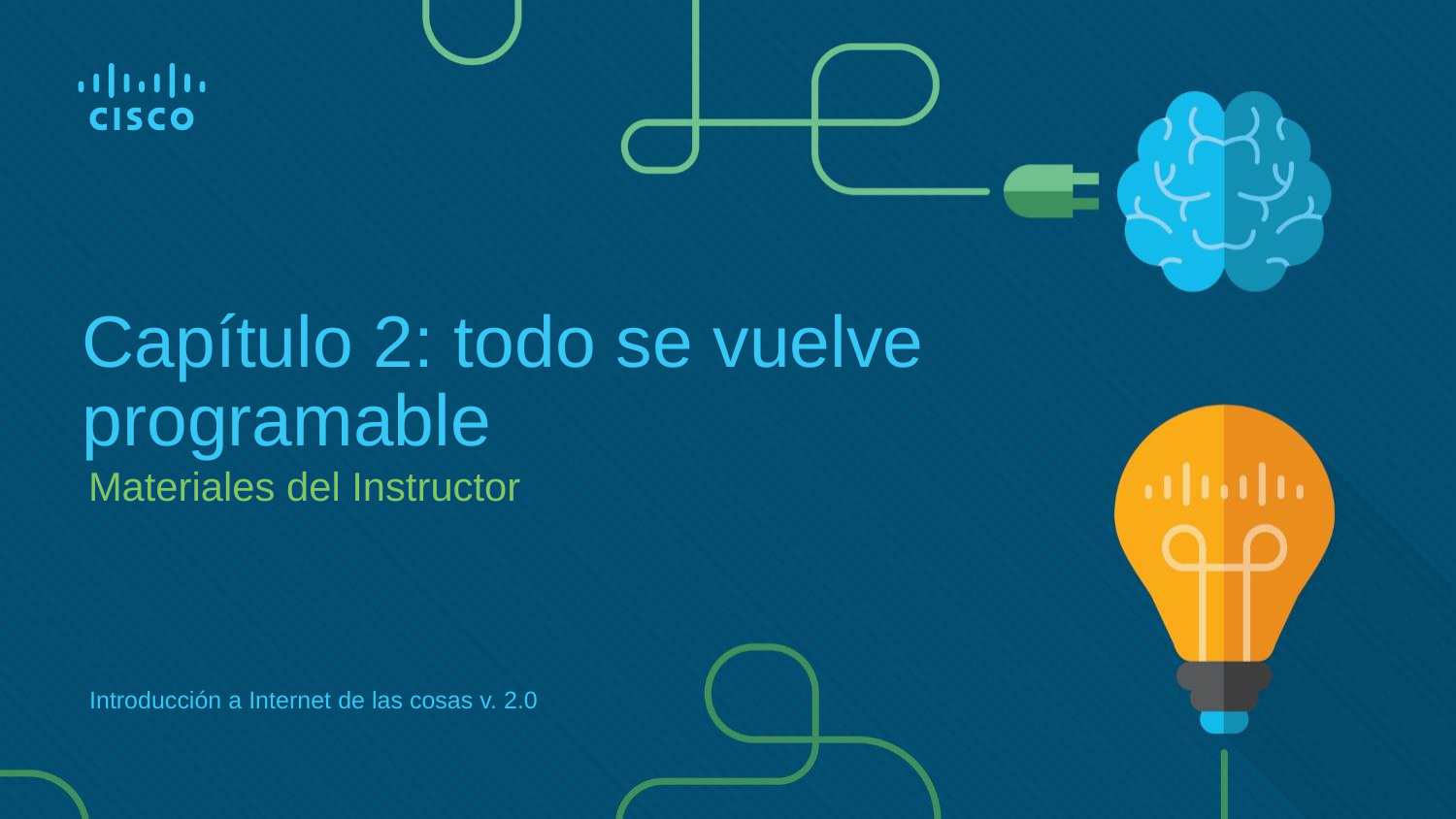

# Capítulo 2: todo se vuelve programable
Materiales del Instructor
Introducción a Internet de las cosas v. 2.0